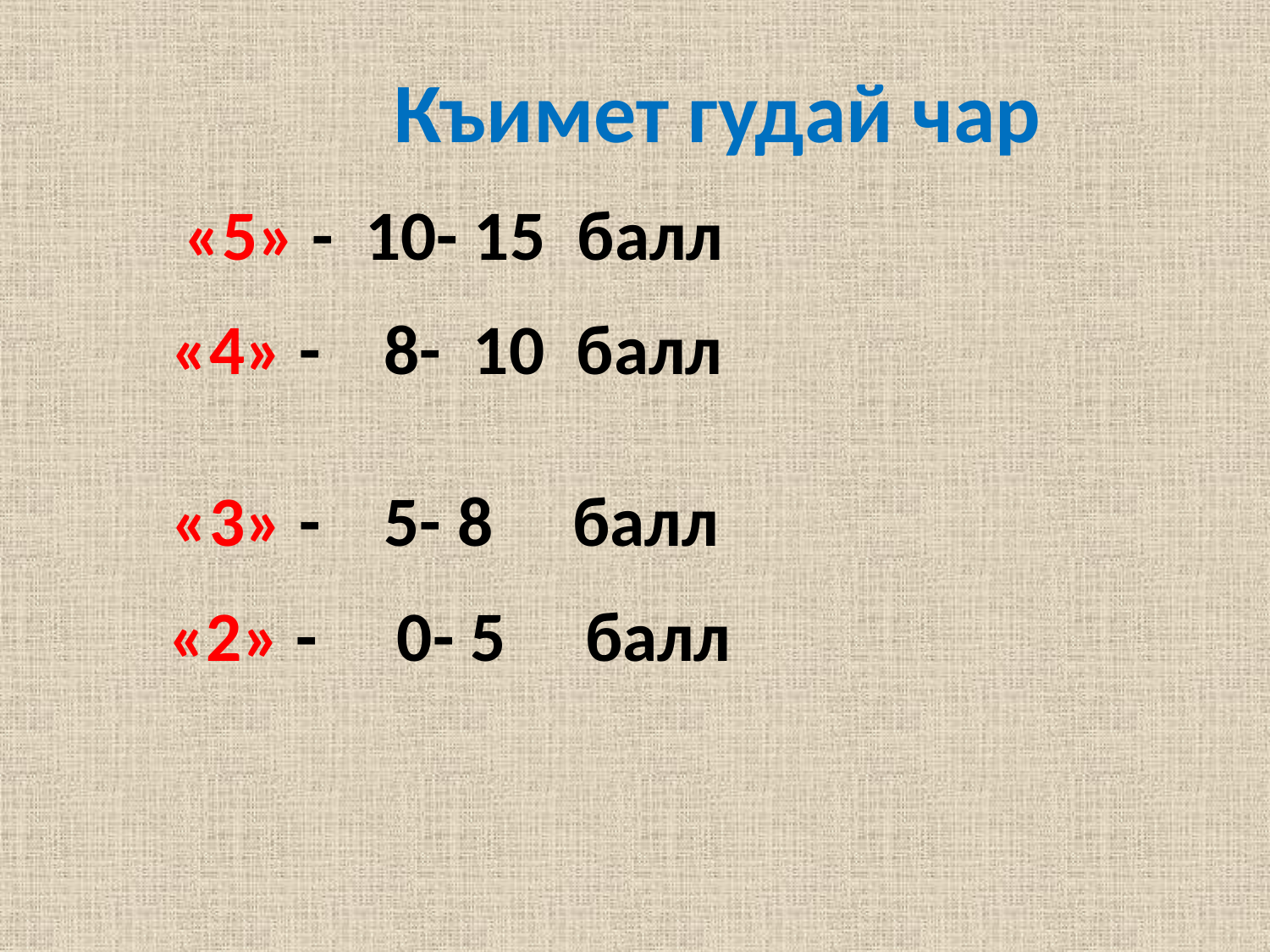

Къимет гудай чар
        «5» -  10- 15  балл
                  «4» -    8-  10  балл

         «3» -    5- 8     балл
                «2» -     0- 5     балл